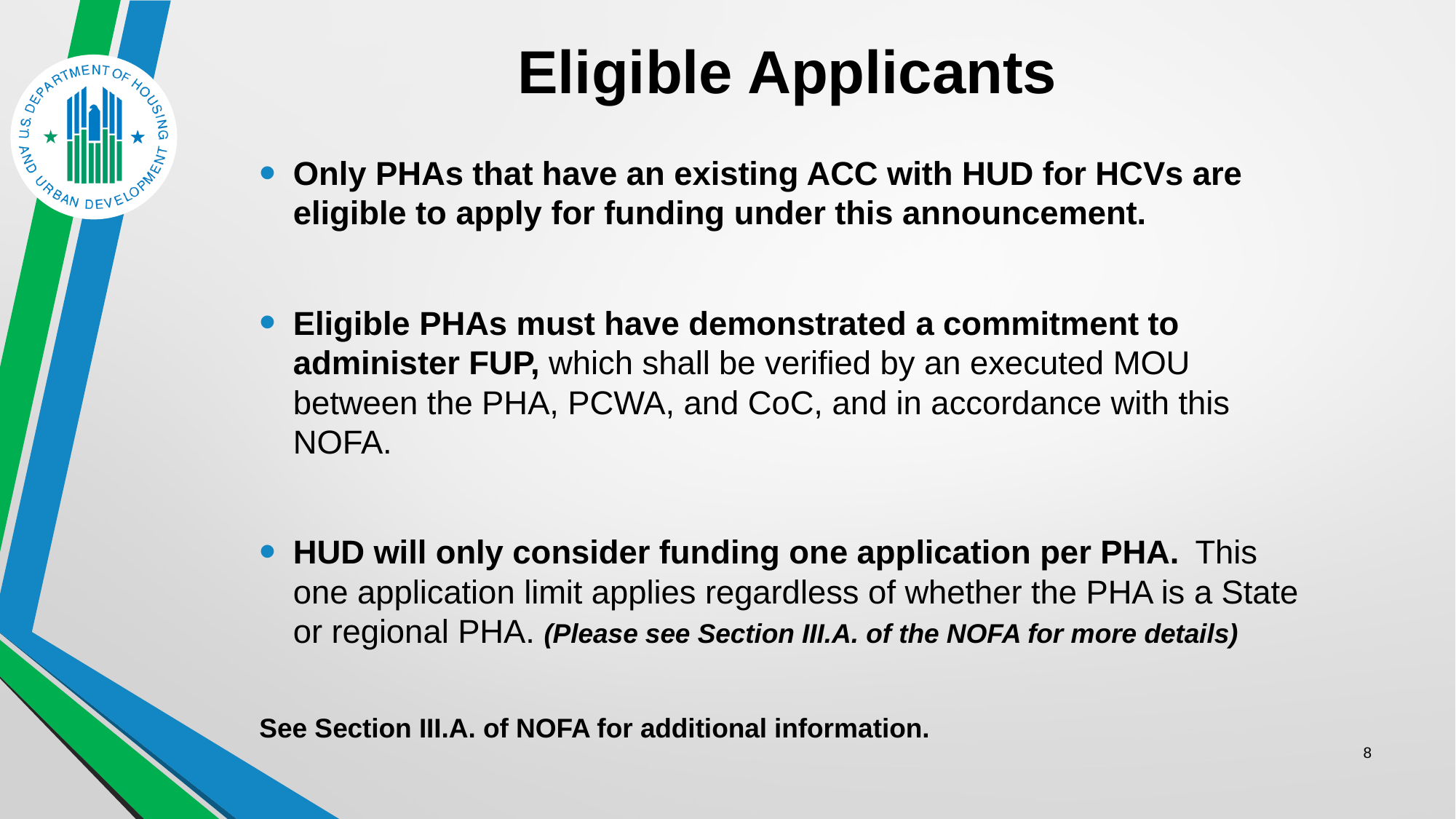

# Eligible Applicants
Only PHAs that have an existing ACC with HUD for HCVs are eligible to apply for funding under this announcement.

Eligible PHAs must have demonstrated a commitment to administer FUP, which shall be verified by an executed MOU between the PHA, PCWA, and CoC, and in accordance with this NOFA.

HUD will only consider funding one application per PHA.  This one application limit applies regardless of whether the PHA is a State or regional PHA. (Please see Section III.A. of the NOFA for more details)

See Section III.A. of NOFA for additional information.

8